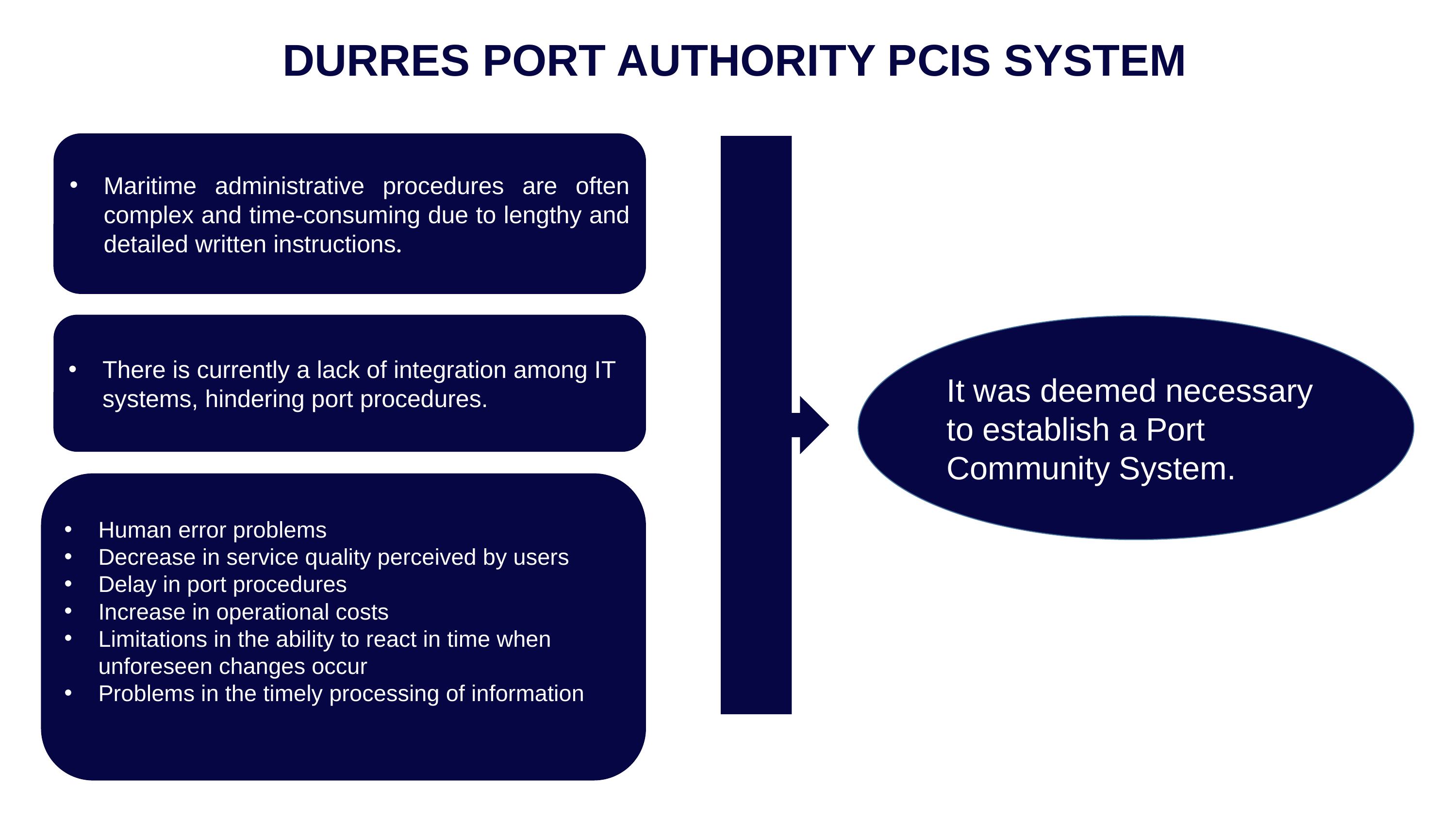

DURRES PORT AUTHORITY PCIS SYSTEM
Maritime administrative procedures are often complex and time-consuming due to lengthy and detailed written instructions.

There is currently a lack of integration among IT systems, hindering port procedures.
It was deemed necessary to establish a Port Community System.
Human error problems
Decrease in service quality perceived by users
Delay in port procedures
Increase in operational costs
Limitations in the ability to react in time when unforeseen changes occur
Problems in the timely processing of information